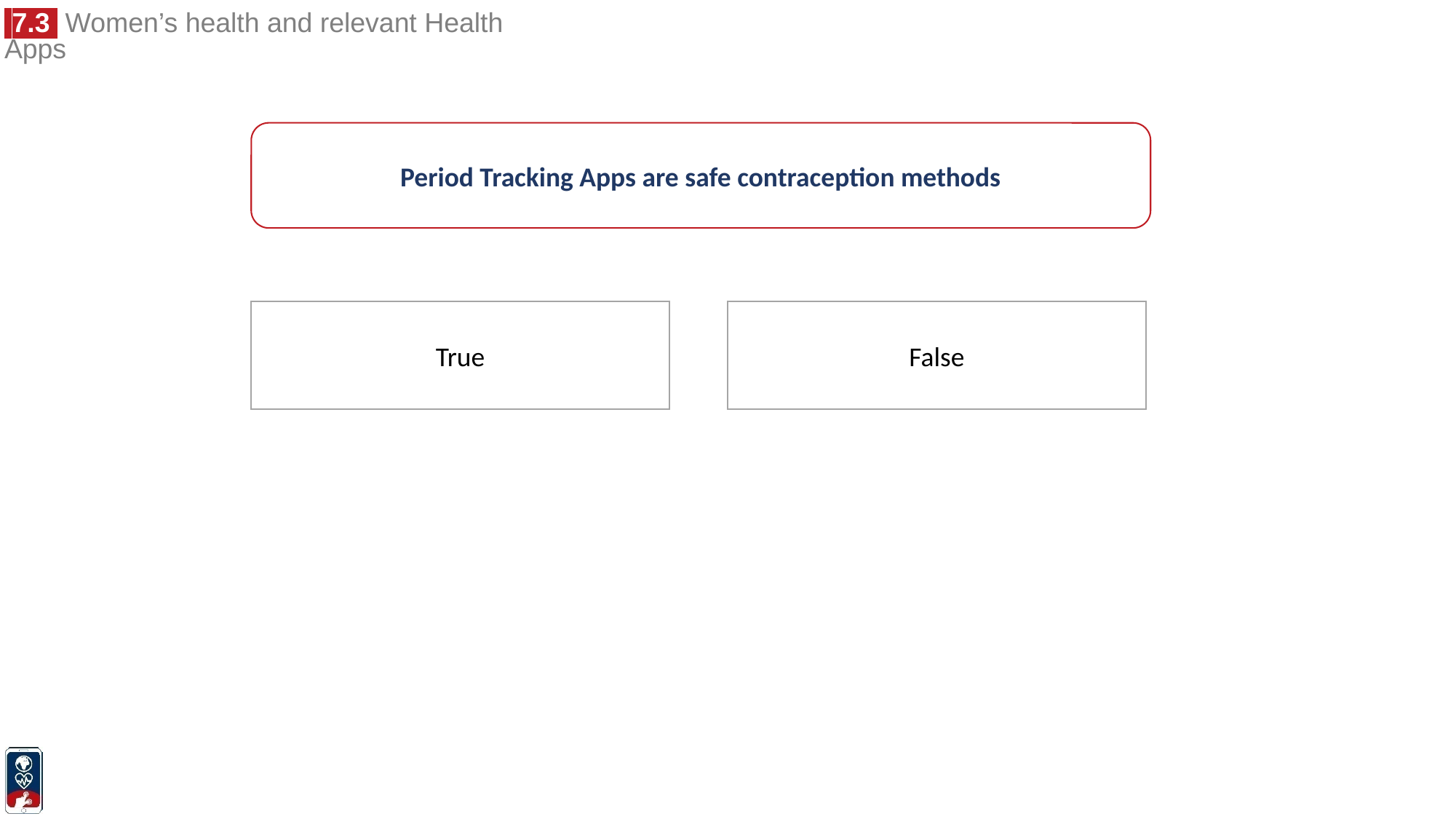

Period Tracking Apps are safe contraception methods
True
False